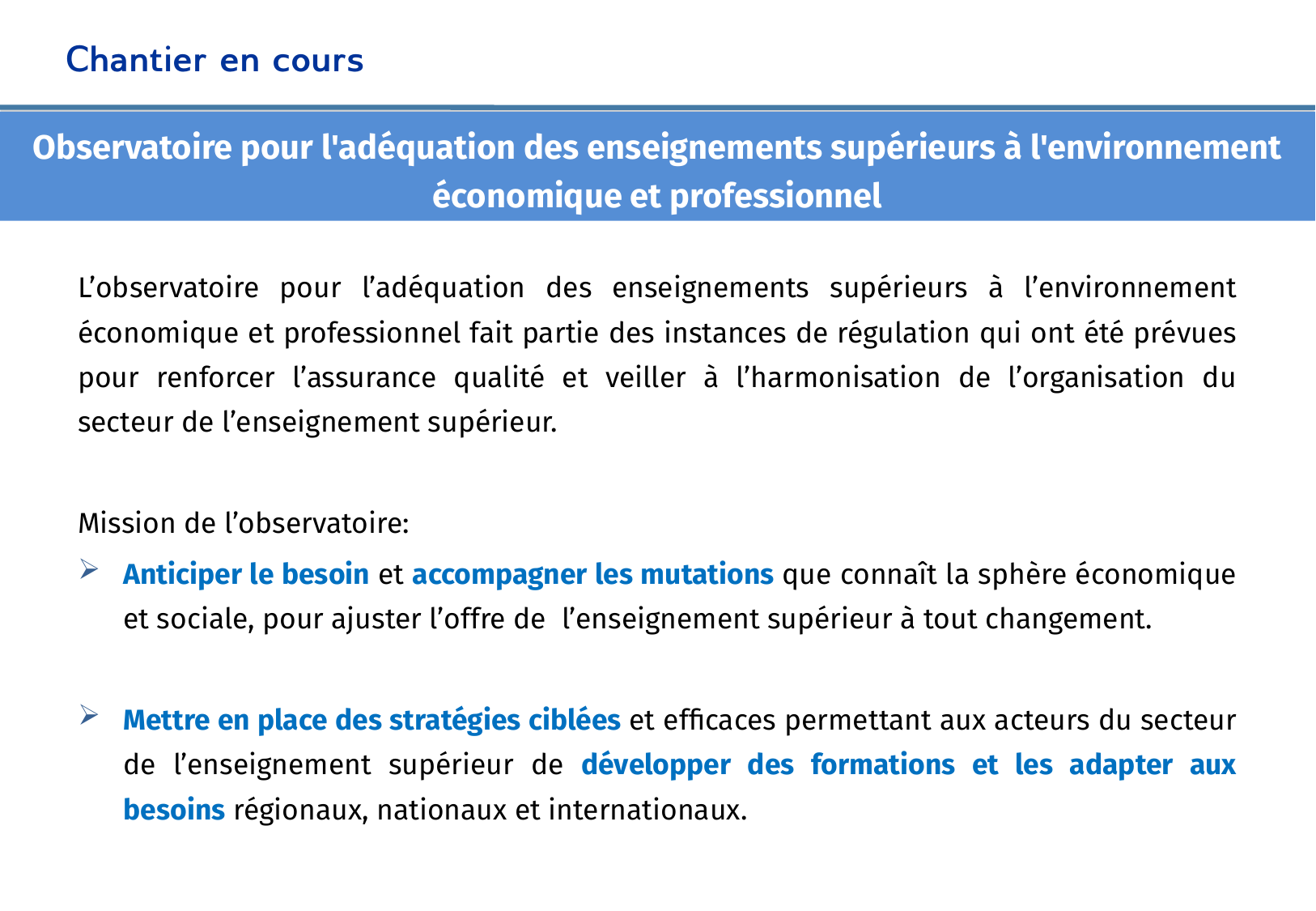

Chantier en cours
Observatoire pour l'adéquation des enseignements supérieurs à l'environnement économique et professionnel

L’observatoire pour l’adéquation des enseignements supérieurs à l’environnement économique et professionnel fait partie des instances de régulation qui ont été prévues pour renforcer l’assurance qualité et veiller à l’harmonisation de l’organisation du secteur de l’enseignement supérieur.

Mission de l’observatoire:
Anticiper le besoin et accompagner les mutations que connaît la sphère économique et sociale, pour ajuster l’offre de  l’enseignement supérieur à tout changement.

Mettre en place des stratégies ciblées et efficaces permettant aux acteurs du secteur de l’enseignement supérieur de développer des formations et les adapter aux besoins régionaux, nationaux et internationaux.